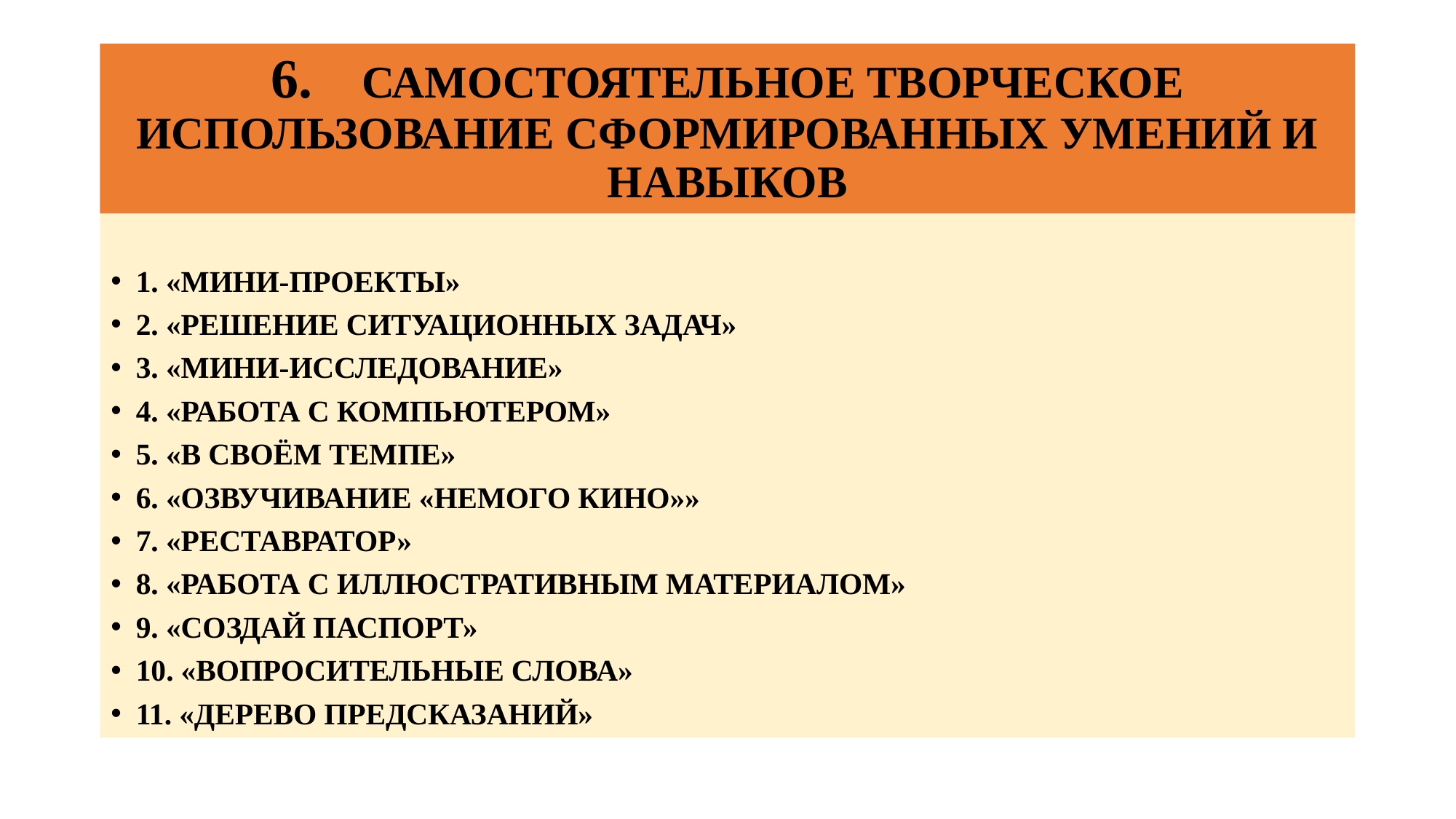

# 6.	САМОСТОЯТЕЛЬНОЕ ТВОРЧЕСКОЕ ИСПОЛЬЗОВАНИЕ СФОРМИРОВАННЫХ УМЕНИЙ И НАВЫКОВ

1. «МИНИ-ПРОЕКТЫ»
2. «РЕШЕНИЕ СИТУАЦИОННЫХ ЗАДАЧ»
3. «МИНИ-ИССЛЕДОВАНИЕ»
4. «РАБОТА С КОМПЬЮТЕРОМ»
5. «В СВОЁМ ТЕМПЕ»
6. «ОЗВУЧИВАНИЕ «НЕМОГО КИНО»»
7. «РЕСТАВРАТОР»
8. «РАБОТА С ИЛЛЮСТРАТИВНЫМ МАТЕРИАЛОМ»
9. «СОЗДАЙ ПАСПОРТ»
10. «ВОПРОСИТЕЛЬНЫЕ СЛОВА»
11. «ДЕРЕВО ПРЕДСКАЗАНИЙ»